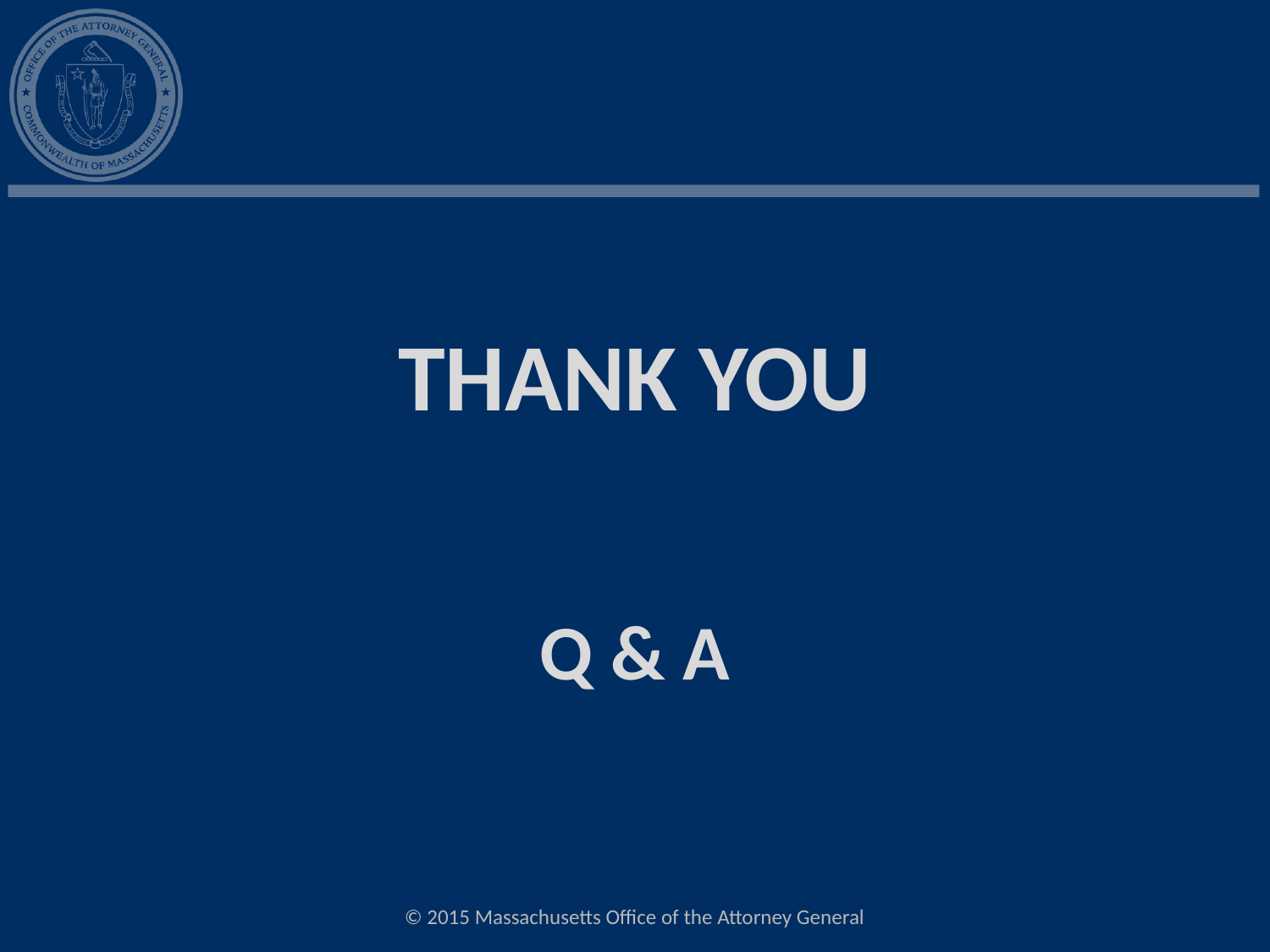

#

THANK YOU

Q & A

© 2015 Massachusetts Office of the Attorney General